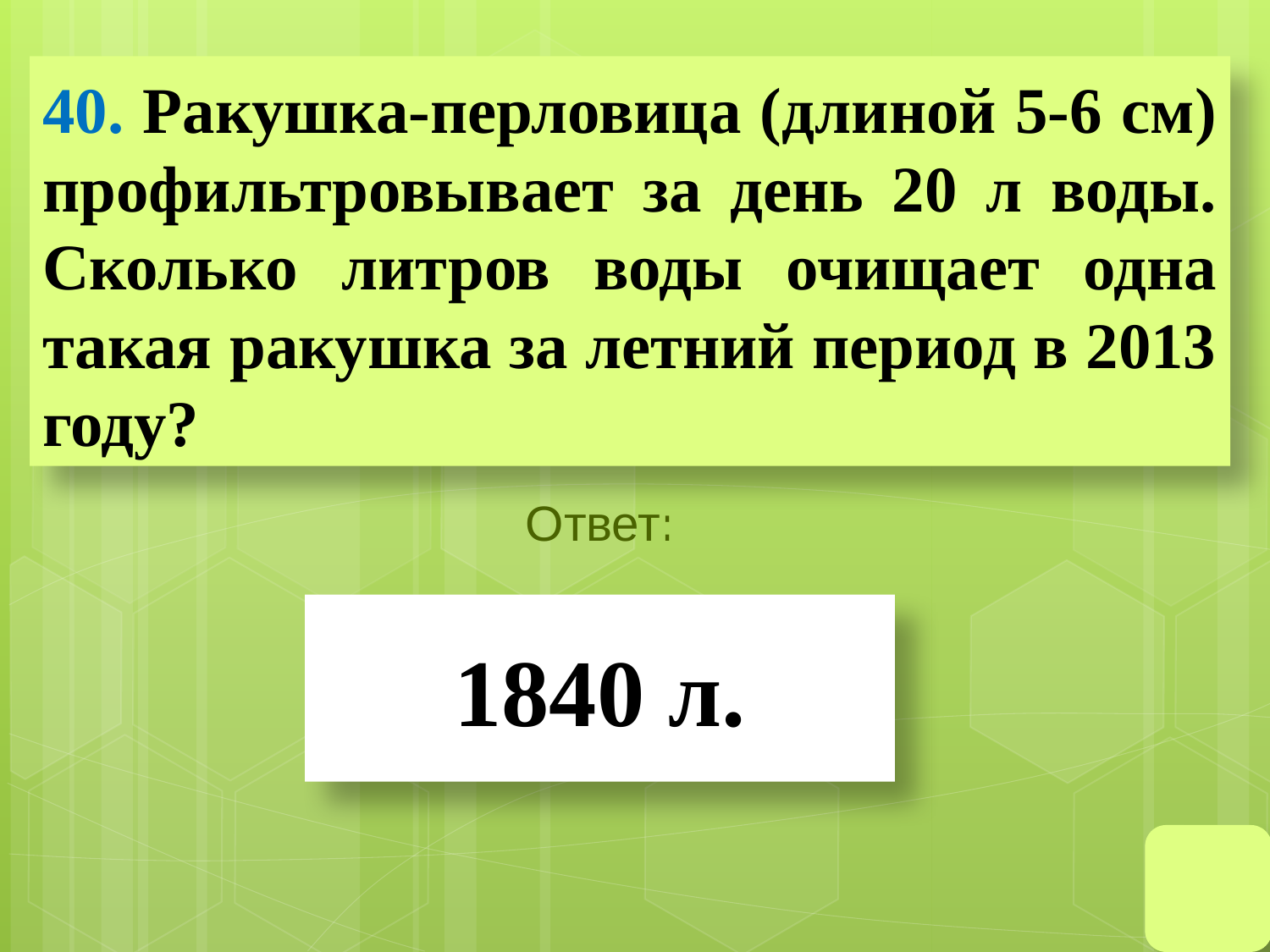

# 40. Ракушка-перловица (длиной 5-6 см) профильтровывает за день 20 л воды. Сколько литров воды очищает одна такая ракушка за летний период в 2013 году?
Ответ:
1840 л.